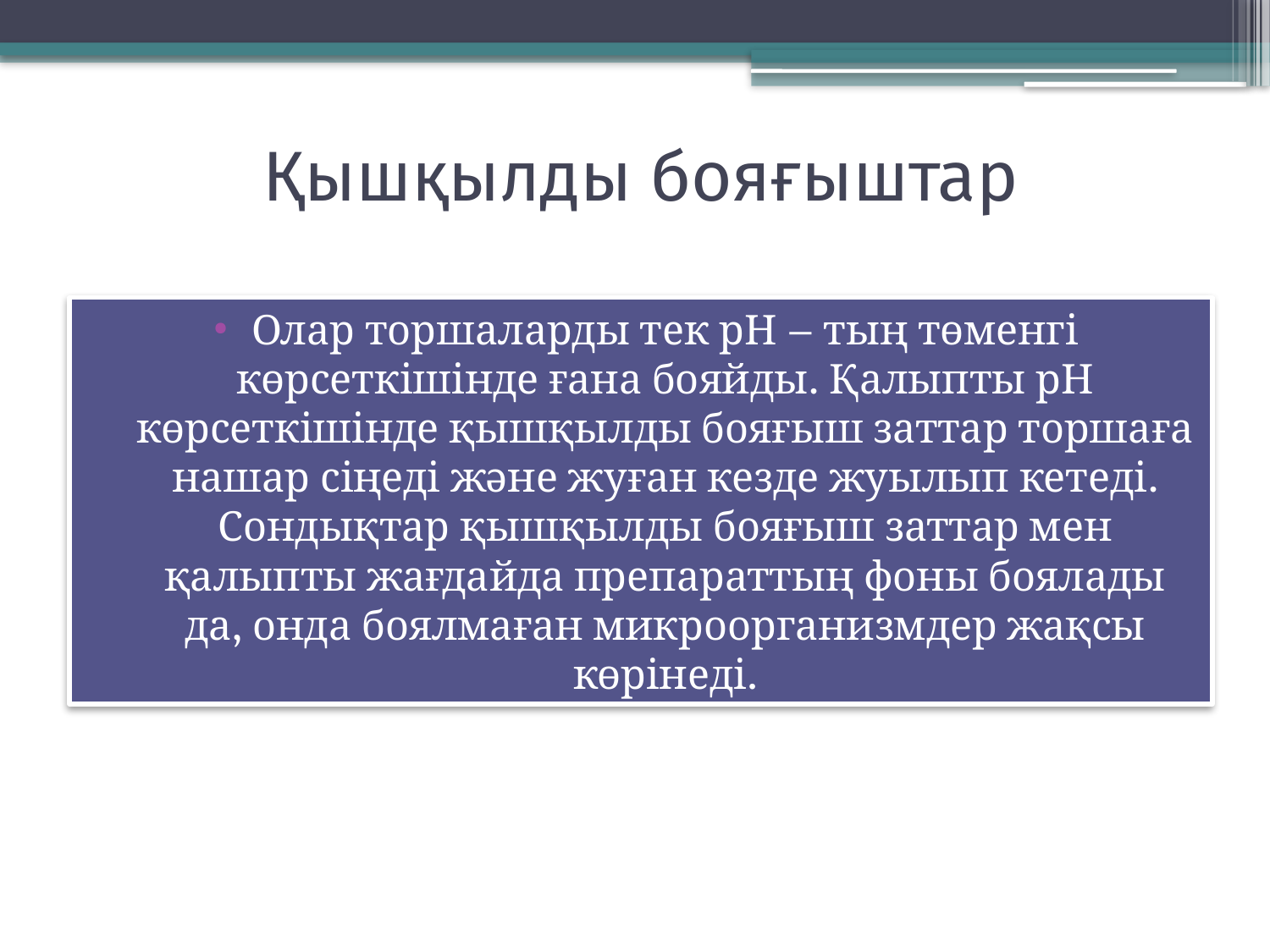

# Қышқылды бояғыштар
Олар торшаларды тек рН – тың төменгі көрсеткішінде ғана бояйды. Қалыпты рН көрсеткішінде қышқылды бояғыш заттар торшаға нашар сіңеді және жуған кезде жуылып кетеді. Сондықтар қышқылды бояғыш заттар мен қалыпты жағдайда препараттың фоны боялады да, онда боялмаған микроорганизмдер жақсы көрінеді.